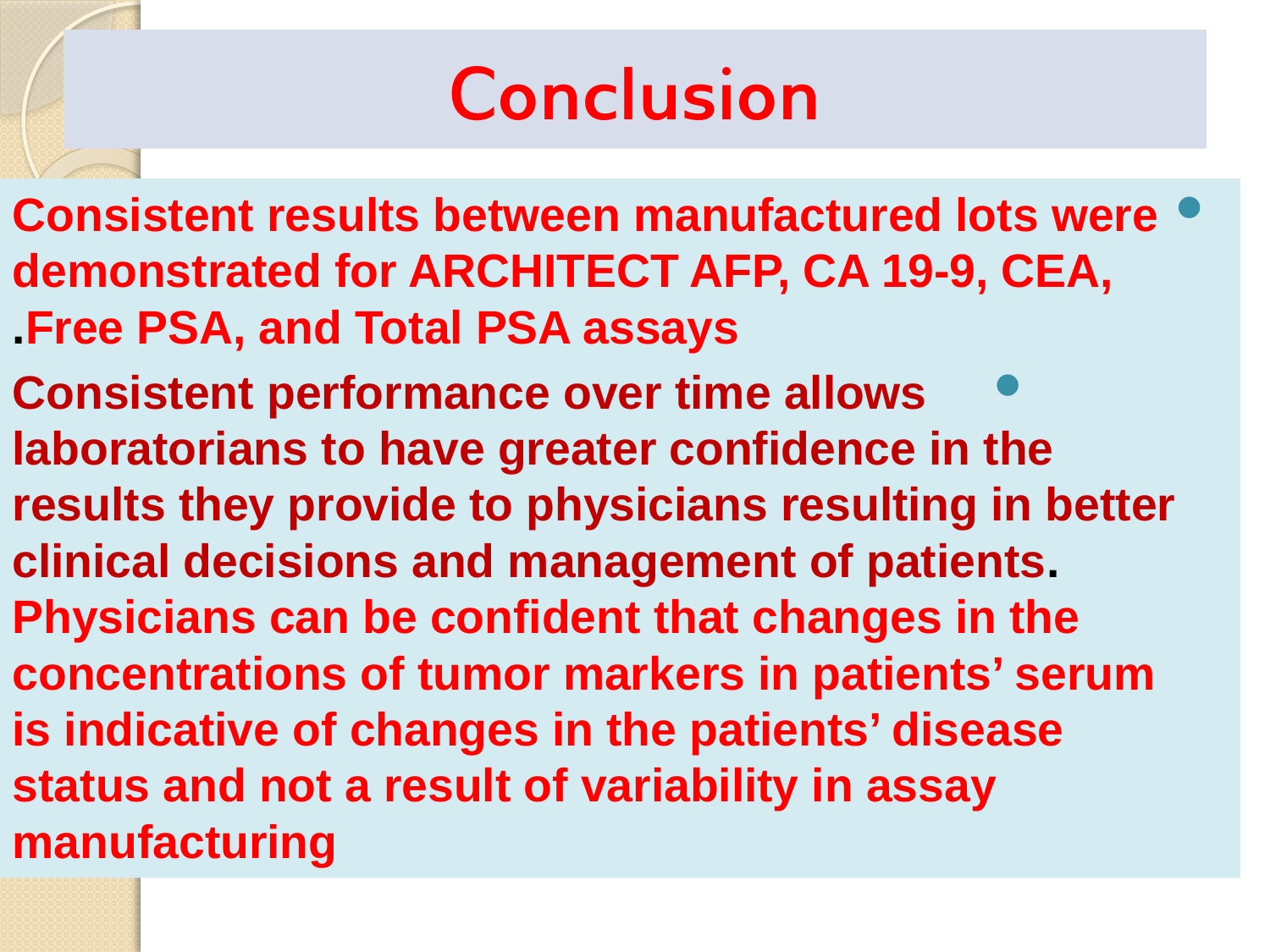

# Conclusion
Consistent results between manufactured lots were demonstrated for ARCHITECT AFP, CA 19-9, CEA, Free PSA, and Total PSA assays.
 Consistent performance over time allows laboratorians to have greater confidence in the results they provide to physicians resulting in better clinical decisions and management of patients. Physicians can be confident that changes in the concentrations of tumor markers in patients’ serum is indicative of changes in the patients’ disease status and not a result of variability in assay manufacturing